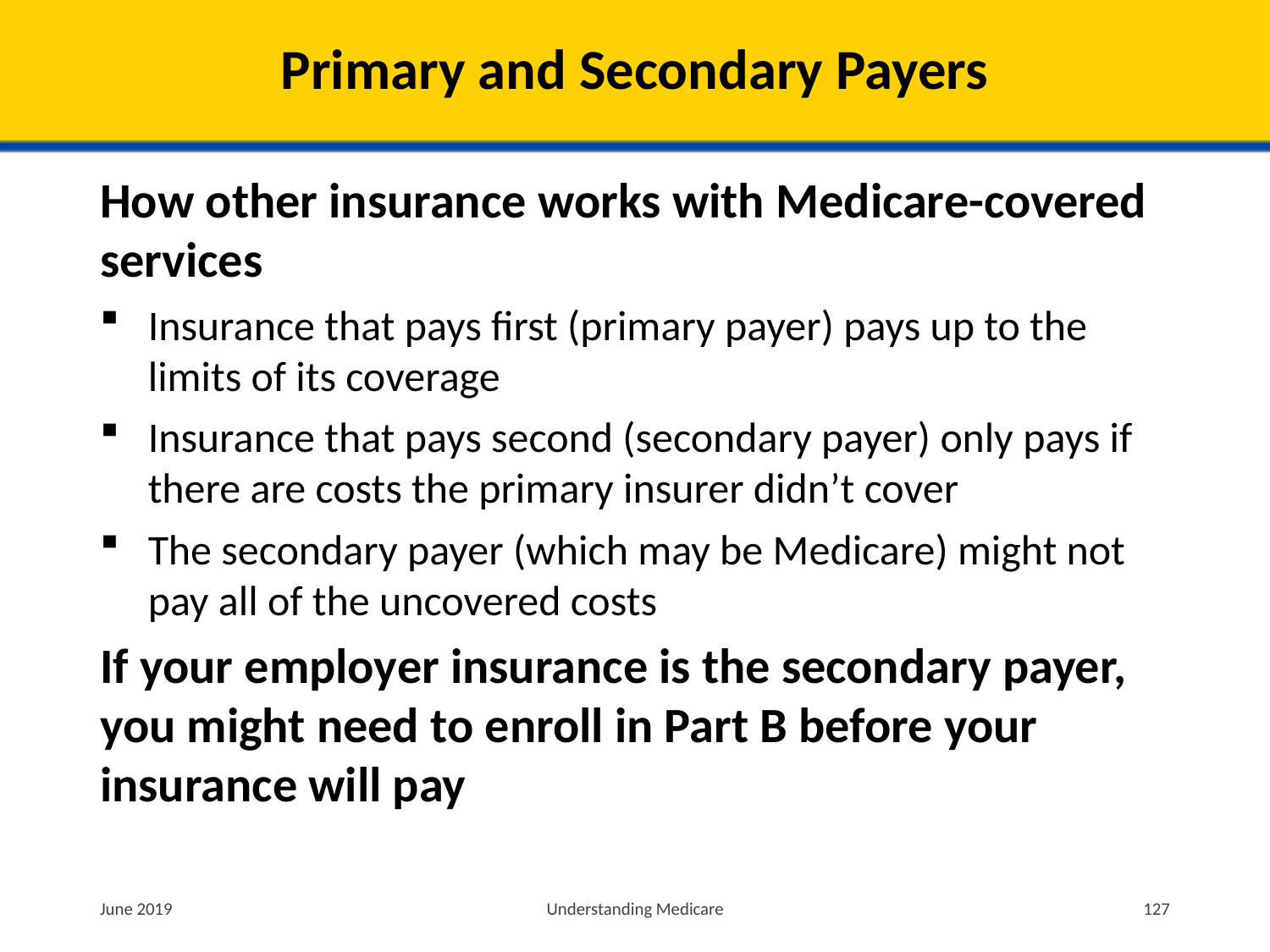

# Primary and Secondary Payers
How other insurance works with Medicare-covered services
Insurance that pays first (primary payer) pays up to the limits of its coverage
Insurance that pays second (secondary payer) only pays if there are costs the primary insurer didn’t cover
The secondary payer (which may be Medicare) might not pay all of the uncovered costs
If your employer insurance is the secondary payer, you might need to enroll in Part B before your insurance will pay

June 2019
Understanding Medicare
127